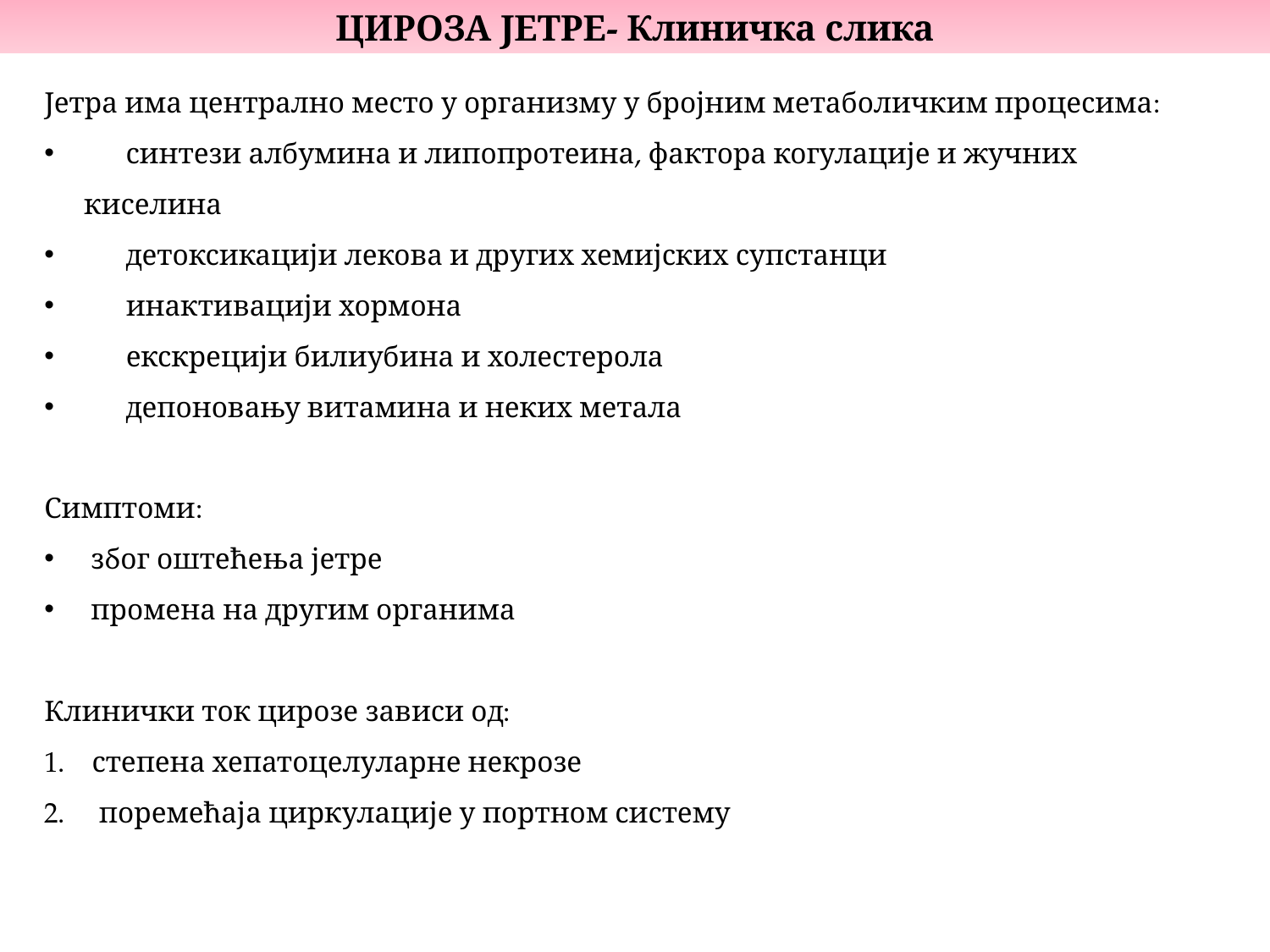

ЦИРОЗА ЈЕТРЕ- Клиничка слика
Јетра има централно место у организму у бројним метаболичким процесима:
      синтези албумина и липопротеина, фактора когулације и жучних киселина
      детоксикацији лекова и других хемијских супстанци
      инактивацији хормона
      екскрецији билиубина и холестерола
      депоновању витамина и неких метала

Симптоми:
 због оштећења јетре
 промена на другим органима

Клинички ток цирозе зависи од:
степена хепатоцелуларне некрозе
 поремећаја циркулације у портном систему